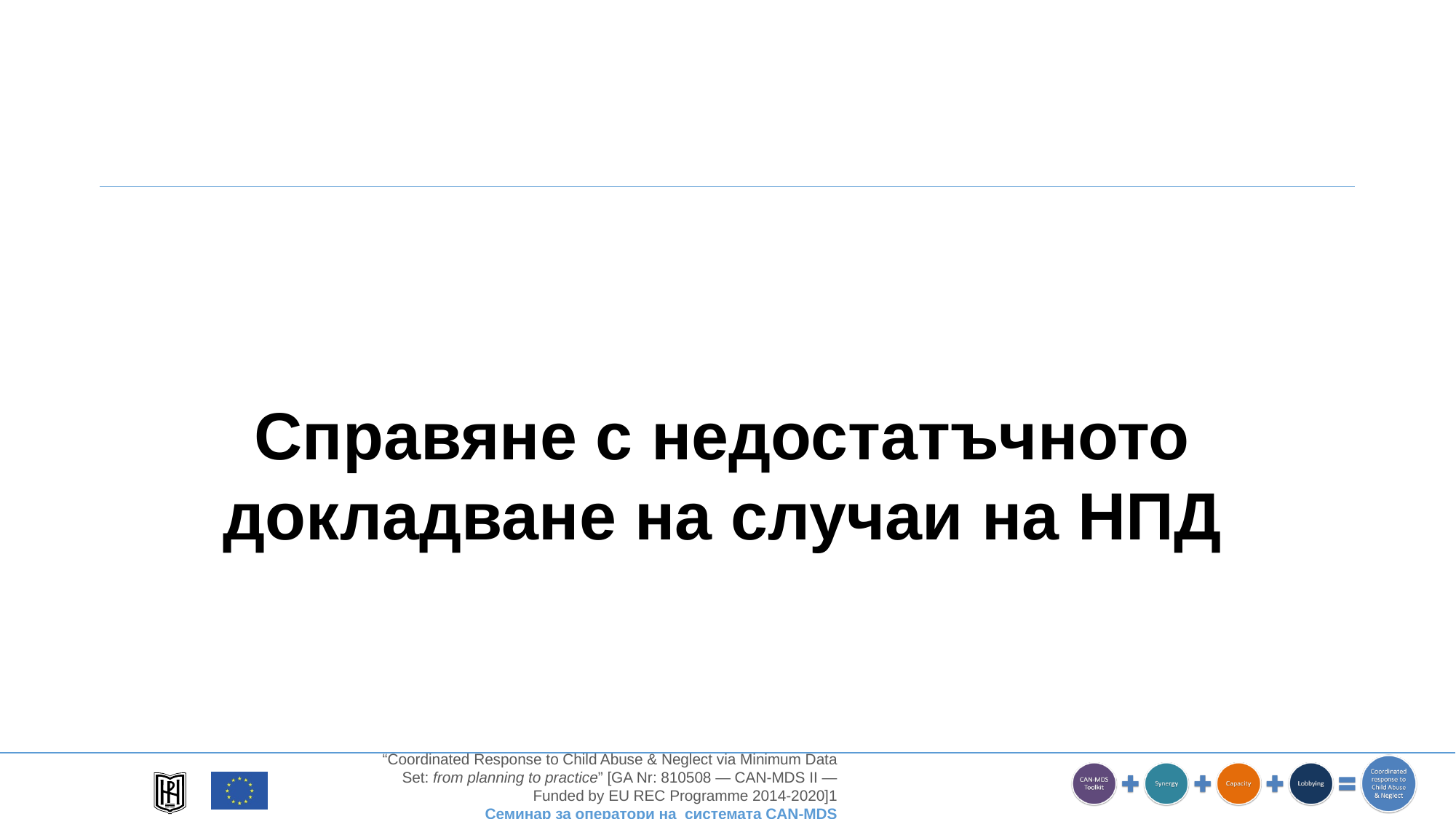

Справяне с недостатъчното докладване на случаи на НПД